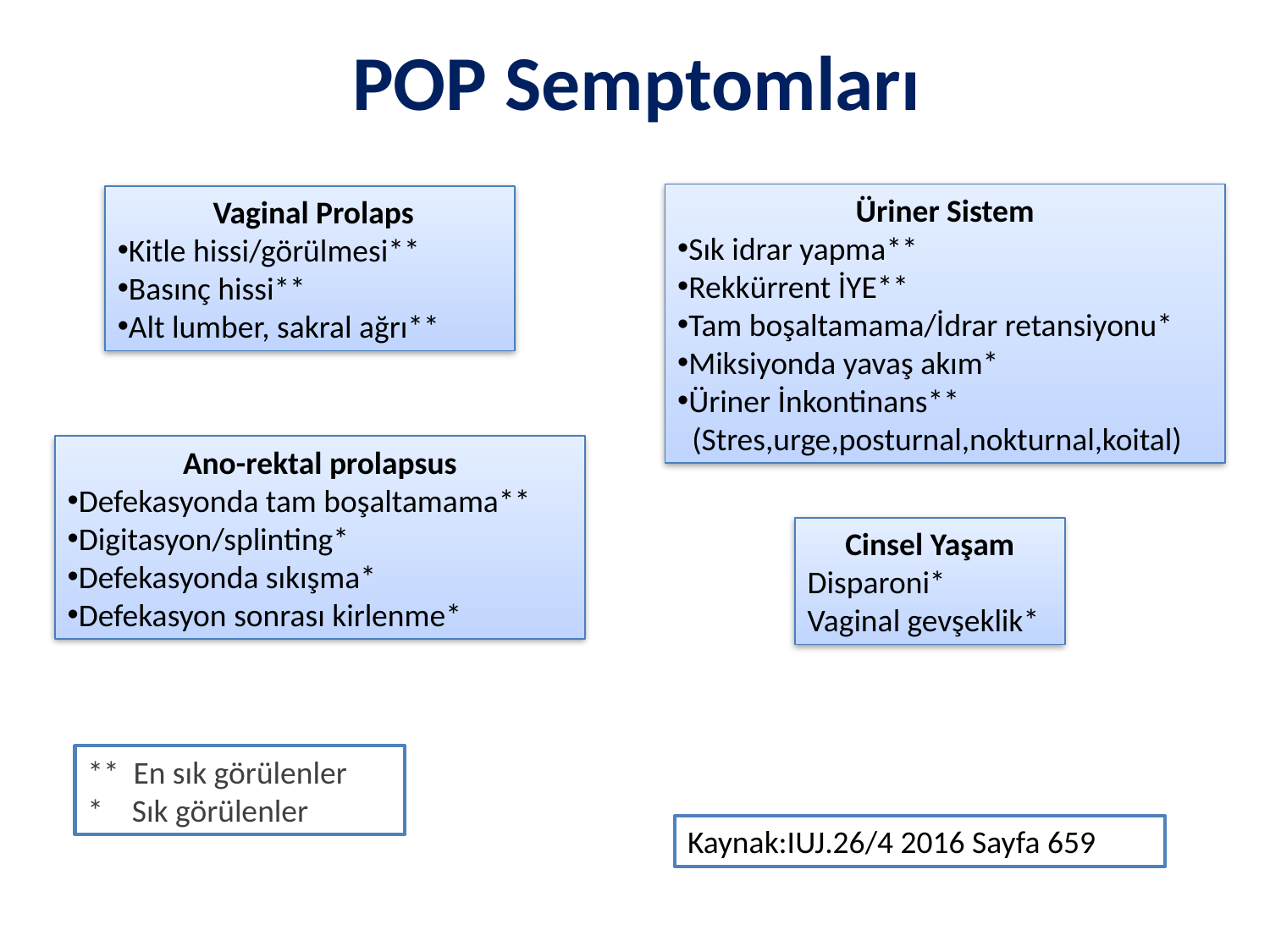

# POP Semptomları
Üriner Sistem
Sık idrar yapma**
Rekkürrent İYE**
Tam boşaltamama/İdrar retansiyonu*
Miksiyonda yavaş akım*
Üriner İnkontinans**
  (Stres,urge,posturnal,nokturnal,koital)
 Vaginal Prolaps
Kitle hissi/görülmesi**
Basınç hissi**
Alt lumber, sakral ağrı**
Ano-rektal prolapsus
Defekasyonda tam boşaltamama**
Digitasyon/splinting*
Defekasyonda sıkışma*
Defekasyon sonrası kirlenme*
Cinsel Yaşam
Disparoni*
Vaginal gevşeklik*
**  En sık görülenler
*    Sık görülenler
Kaynak:IUJ.26/4 2016 Sayfa 659